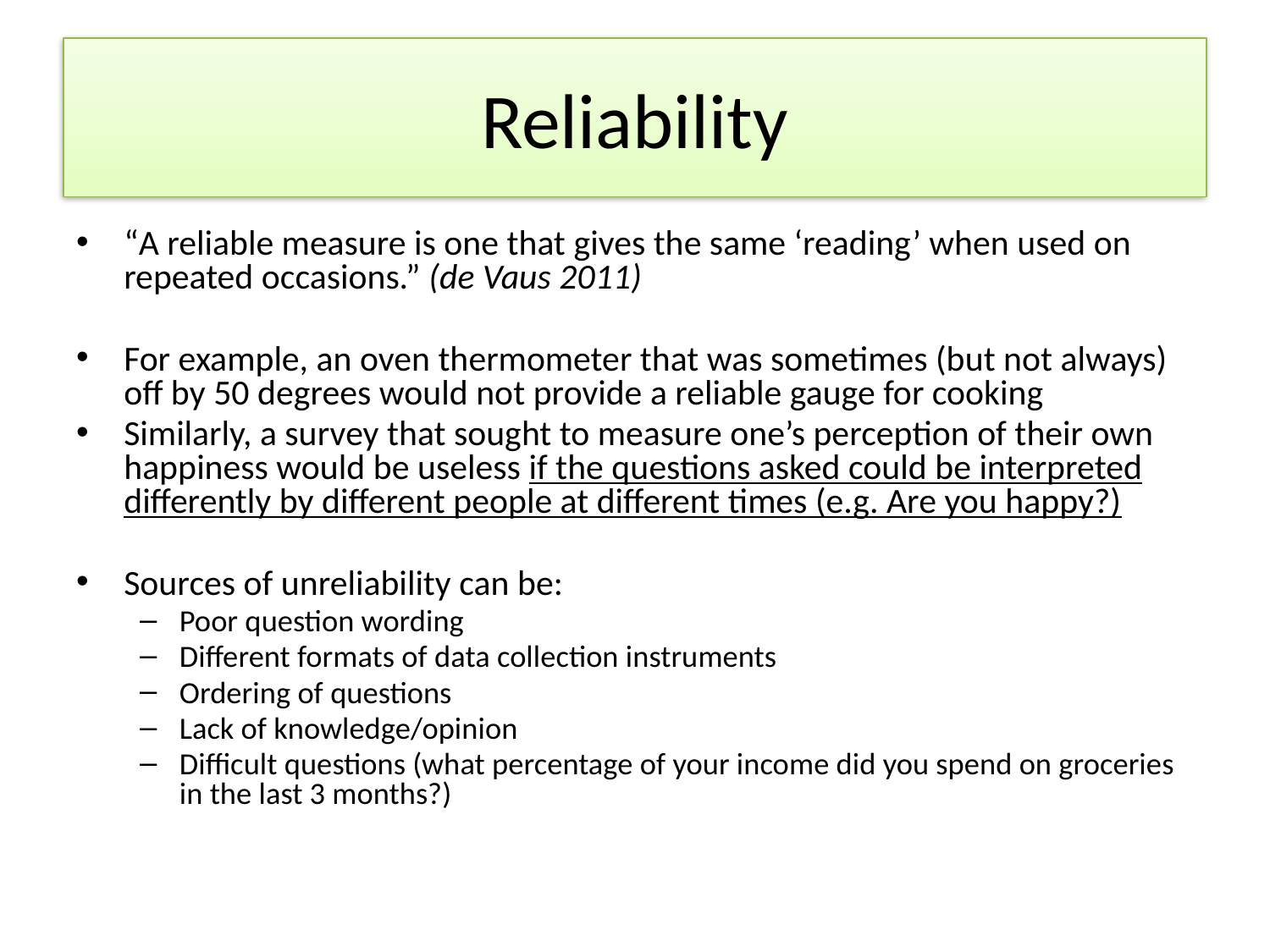

# Reliability
“A reliable measure is one that gives the same ‘reading’ when used on repeated occasions.” (de Vaus 2011)

For example, an oven thermometer that was sometimes (but not always) off by 50 degrees would not provide a reliable gauge for cooking
Similarly, a survey that sought to measure one’s perception of their own happiness would be useless if the questions asked could be interpreted differently by different people at different times (e.g. Are you happy?)

Sources of unreliability can be:
Poor question wording
Different formats of data collection instruments
Ordering of questions
Lack of knowledge/opinion
Difficult questions (what percentage of your income did you spend on groceries in the last 3 months?)